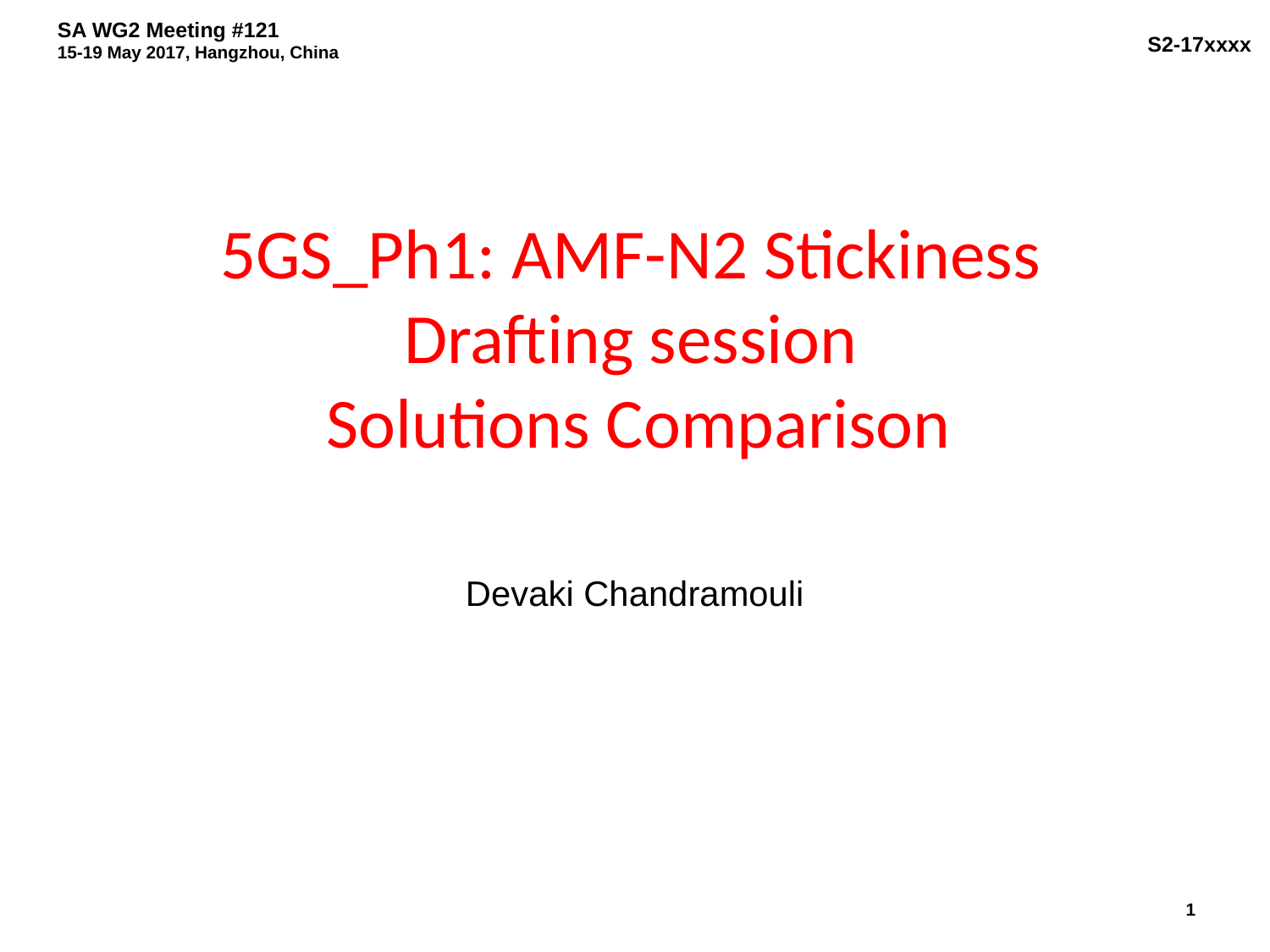

# 5GS_Ph1: AMF-N2 Stickiness Drafting session Solutions Comparison
Devaki Chandramouli